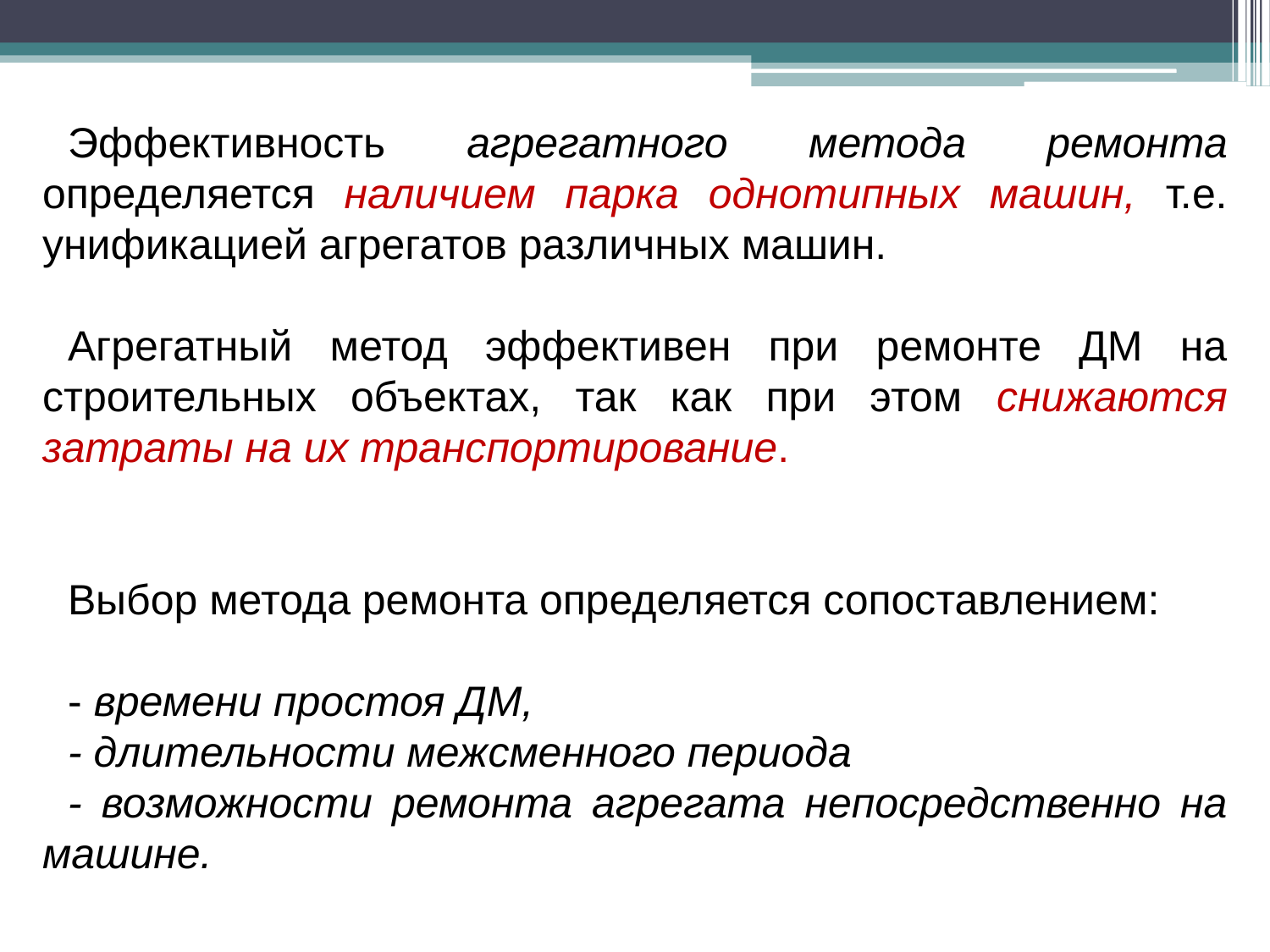

Эффективность агрегатного метода ремонта определяется наличием парка однотипных машин, т.е. унификацией агрегатов различных машин.

Агрегатный метод эффективен при ремонте ДМ на строительных объектах, так как при этом снижаются затраты на их транспортирование.

Выбор метода ремонта определяется сопоставлением:

- времени простоя ДМ,
- длительности межсменного периода
- возможности ремонта агрегата непосредственно на машине.